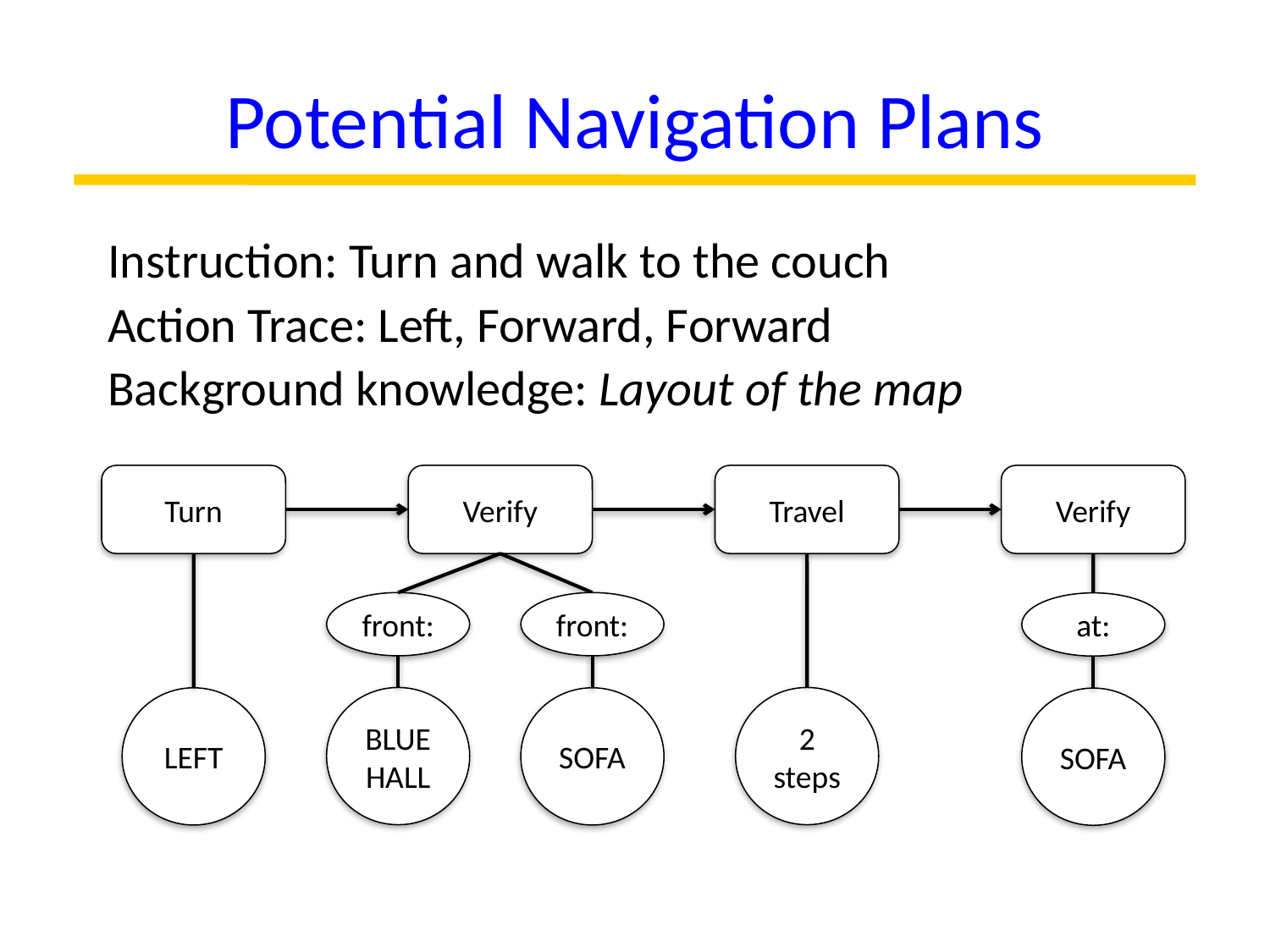

# Potential Navigation Plans

Instruction: Turn and walk to the couch
Action Trace: Left, Forward, Forward
Background knowledge: Layout of the map
Turn
Verify
Travel
Verify
front:
front:
at:
BLUE
HALL
2 steps
LEFT
SOFA
SOFA